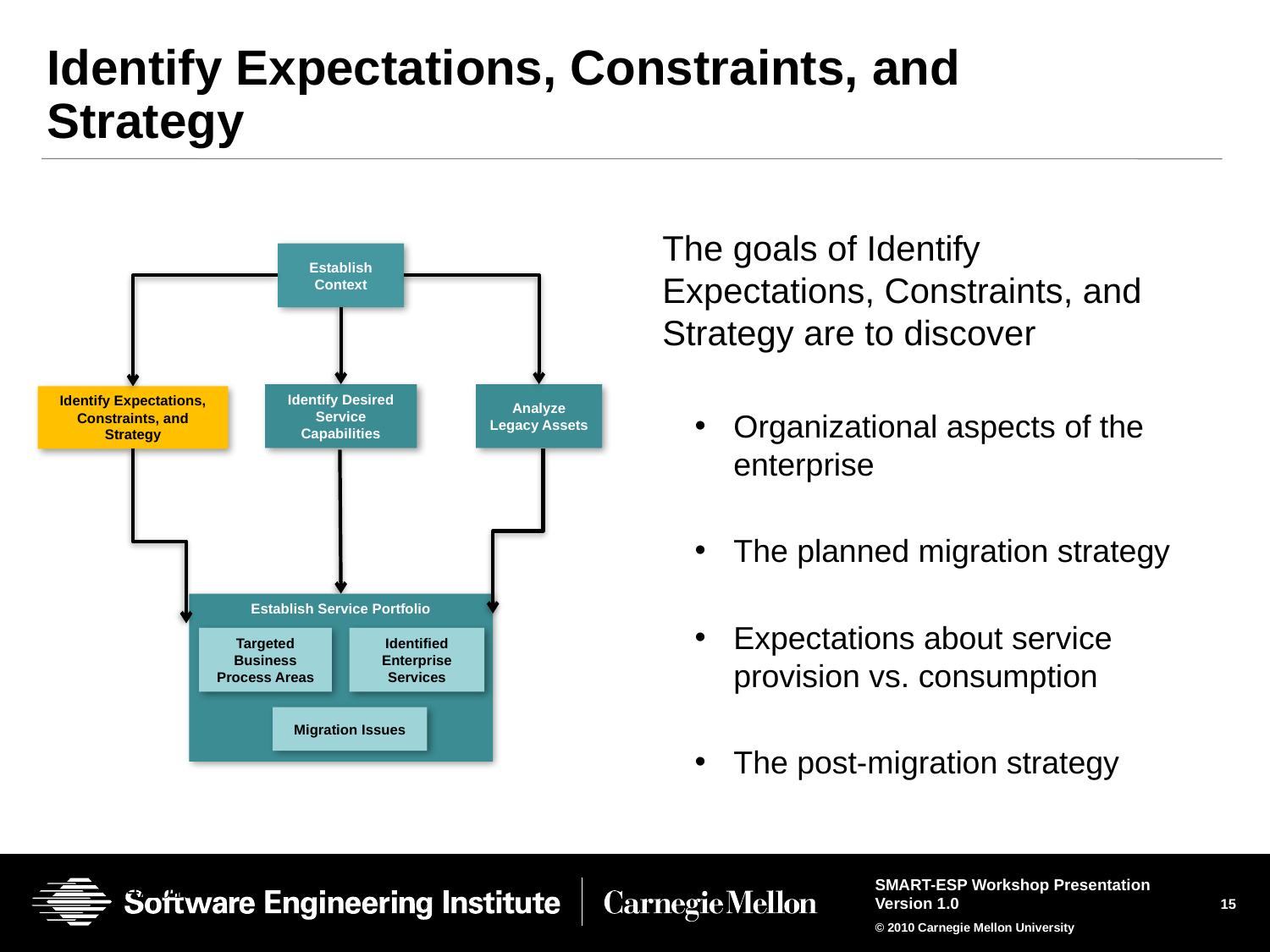

# Identify Expectations, Constraints, and Strategy
The goals of Identify Expectations, Constraints, and Strategy are to discover

Organizational aspects of the enterprise

The planned migration strategy

Expectations about service provision vs. consumption

The post-migration strategy
Establish Context
Identify Desired Service Capabilities
Analyze Legacy Assets
Identify Expectations, Constraints, and Strategy
Establish Service Portfolio

Targeted Business Process Areas
Identified Enterprise Services
Migration Issues
2/4/2013